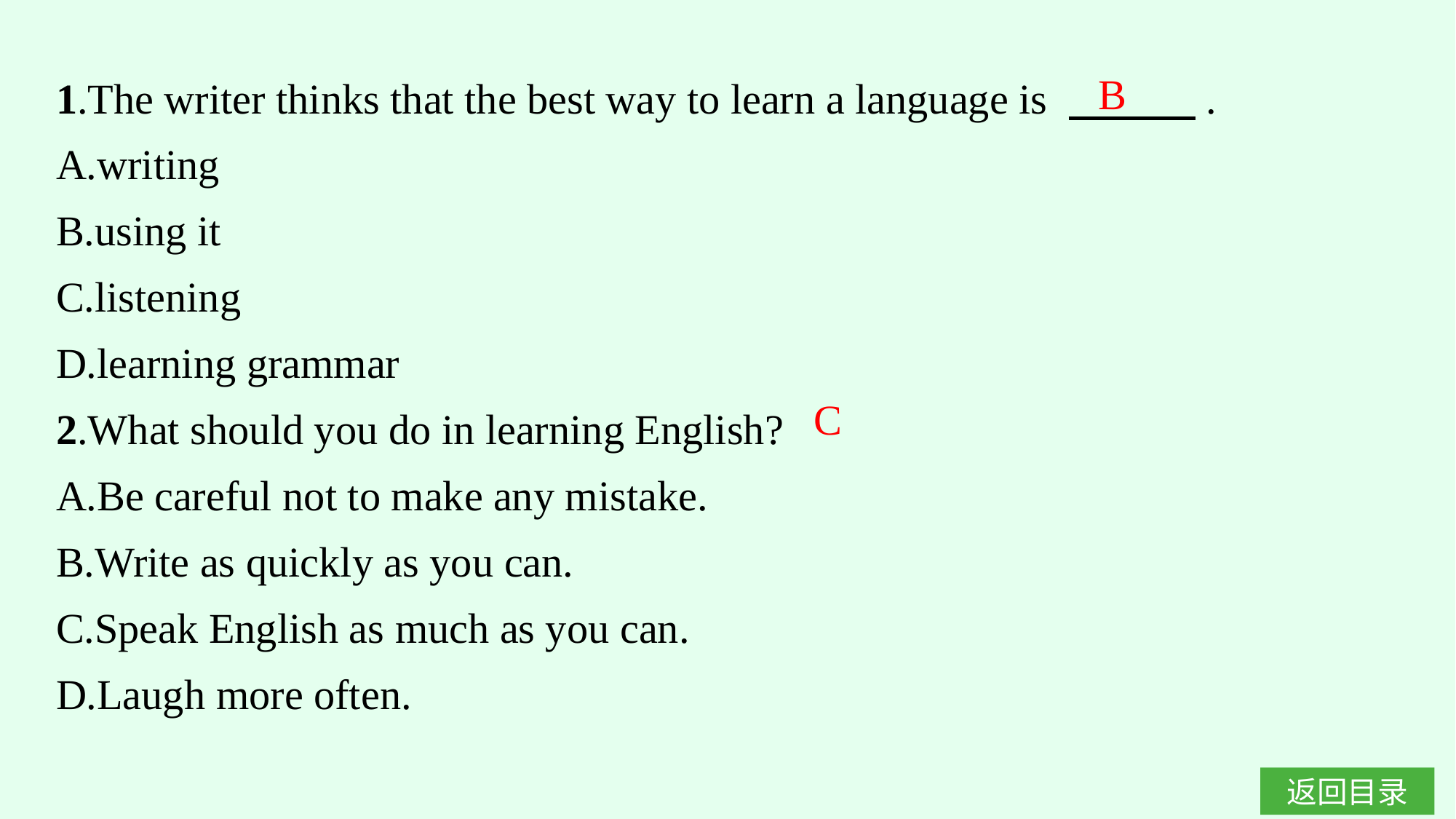

1.The writer thinks that the best way to learn a language is 　　　.
A.writing
B.using it
C.listening
D.learning grammar
2.What should you do in learning English?
A.Be careful not to make any mistake.
B.Write as quickly as you can.
C.Speak English as much as you can.
D.Laugh more often.
B
C